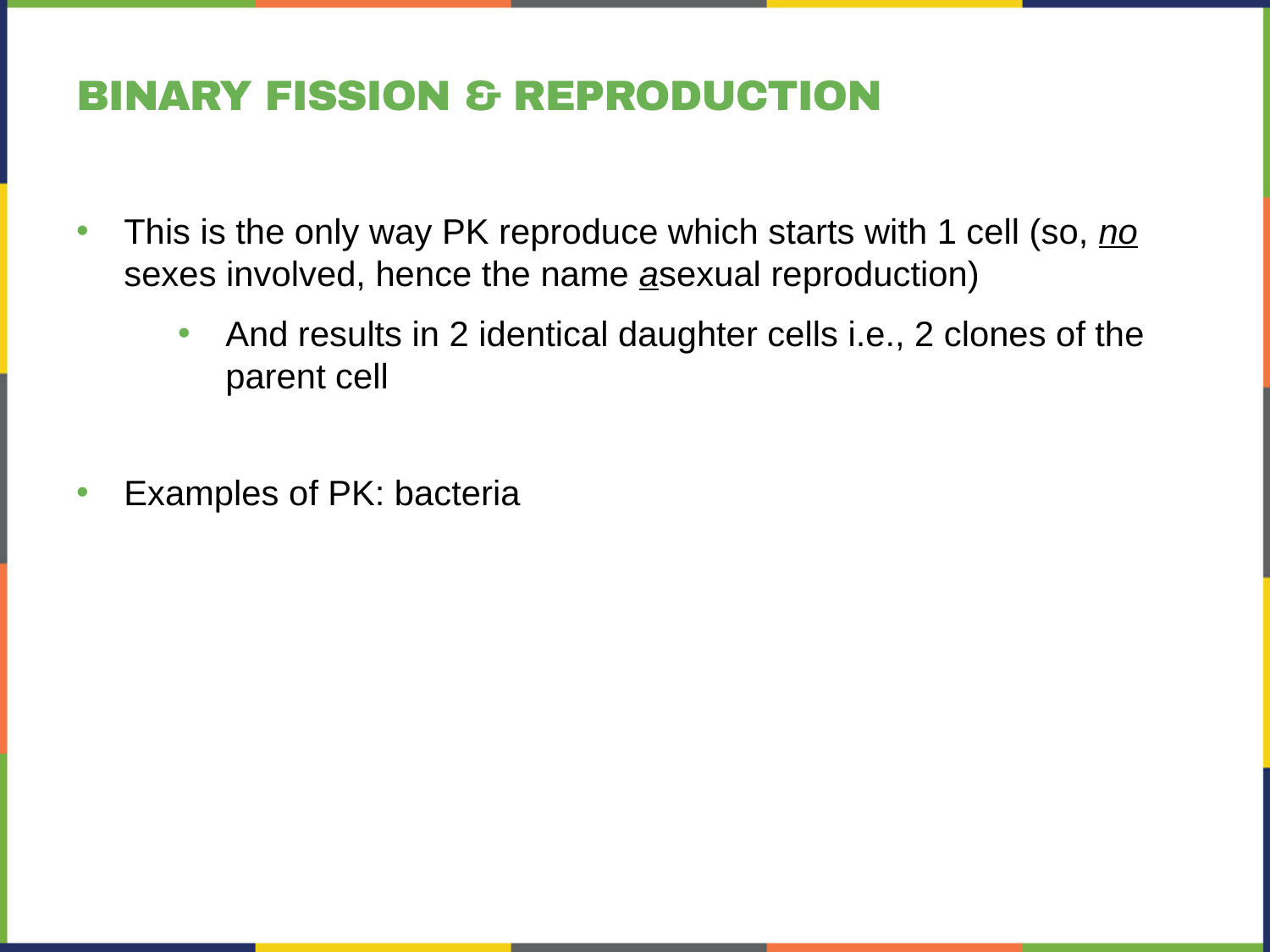

# Binary fission & reproduction
This is the only way PK reproduce which starts with 1 cell (so, no sexes involved, hence the name asexual reproduction)
And results in 2 identical daughter cells i.e., 2 clones of the parent cell

Examples of PK: bacteria